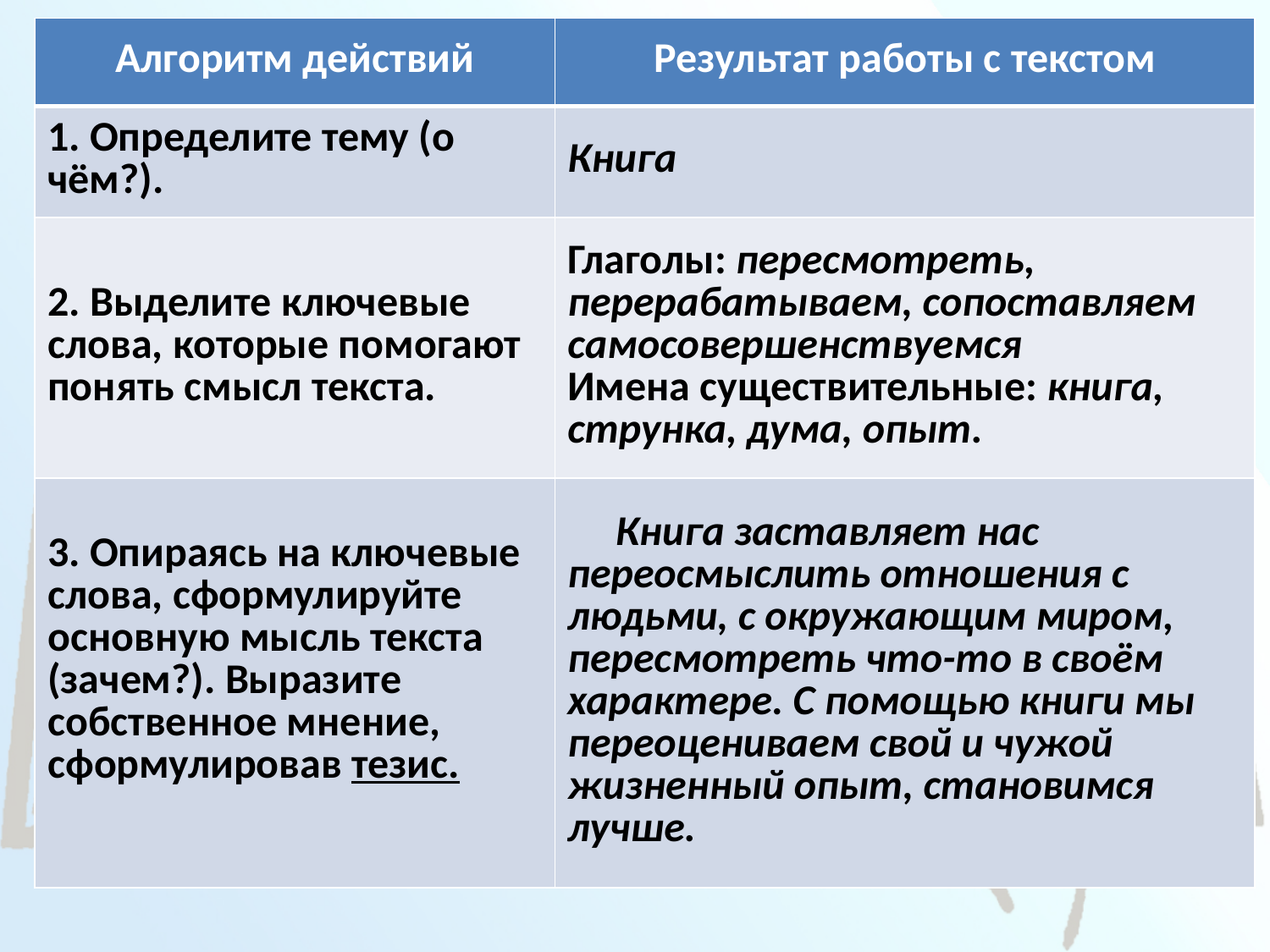

| Алгоритм действий | Результат работы с текстом |
| --- | --- |
| 1. Определите тему (о чём?). | Книга |
| 2. Выделите ключевые слова, которые помогают понять смысл текста. | Глаголы: пересмотреть, перерабатываем, сопоставляем самосовершенствуемся Имена существительные: книга, струнка, дума, опыт. |
| 3. Опираясь на ключевые слова, сформулируйте основную мысль текста (зачем?). Выразите собственное мнение, сформулировав тезис. | Книга заставляет нас переосмыслить отношения с людьми, с окружающим миром, пересмотреть что-то в своём характере. С помощью книги мы переоцениваем свой и чужой жизненный опыт, становимся лучше. |